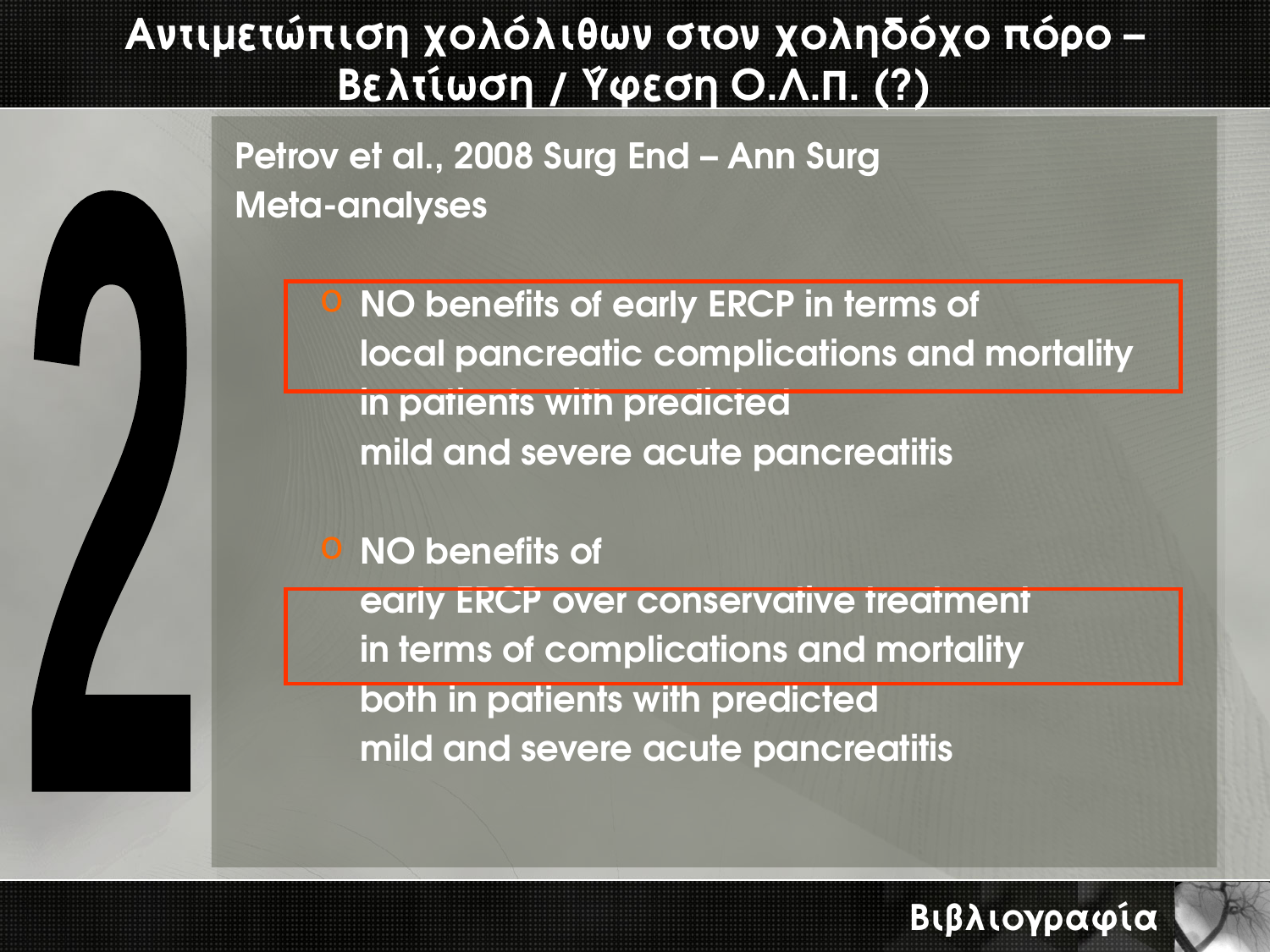

# Αντιμετώπιση χολόλιθων στον χοληδόχο πόρο – Βελτίωση / Ύφεση Ο.Λ.Π. (?)
Petrov et al., 2008 Surg End – Ann Surg
Meta-analyses

NO benefits of early ERCP in terms of
    local pancreatic complications and mortality
    in patients with predicted
    mild and severe acute pancreatitis

NO benefits of
    early ERCP over conservative treatment
    in terms of complications and mortality
    both in patients with predicted
    mild and severe acute pancreatitis
2

Βιβλιογραφία